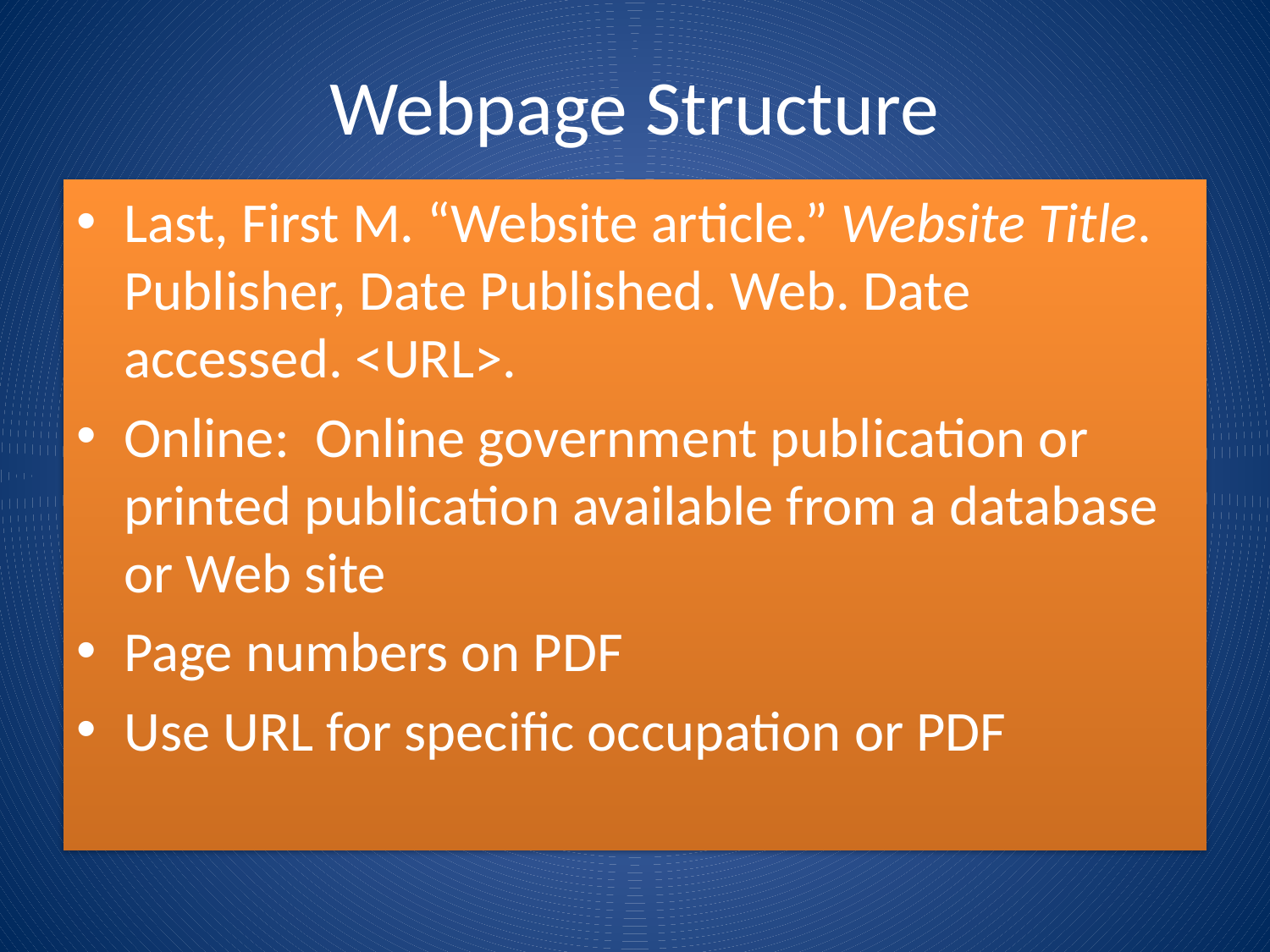

# Webpage Structure
Last, First M. “Website article.” Website Title. Publisher, Date Published. Web. Date accessed. <URL>.
Online:  Online government publication or printed publication available from a database or Web site
Page numbers on PDF
Use URL for specific occupation or PDF